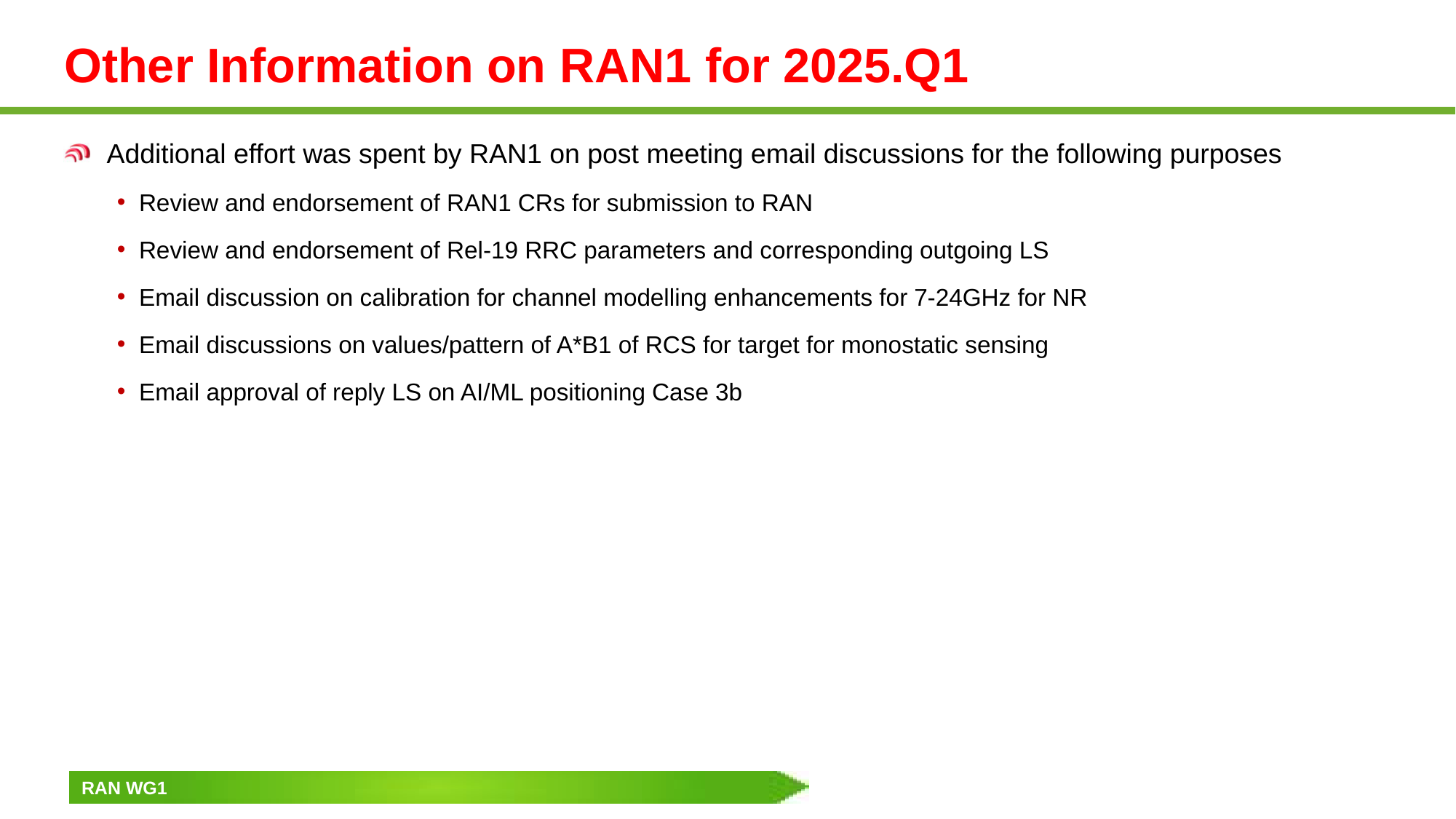

# Other Information on RAN1 for 2025.Q1
Additional effort was spent by RAN1 on post meeting email discussions for the following purposes
Review and endorsement of RAN1 CRs for submission to RAN
Review and endorsement of Rel-19 RRC parameters and corresponding outgoing LS
Email discussion on calibration for channel modelling enhancements for 7-24GHz for NR
Email discussions on values/pattern of A*B1 of RCS for target for monostatic sensing
Email approval of reply LS on AI/ML positioning Case 3b